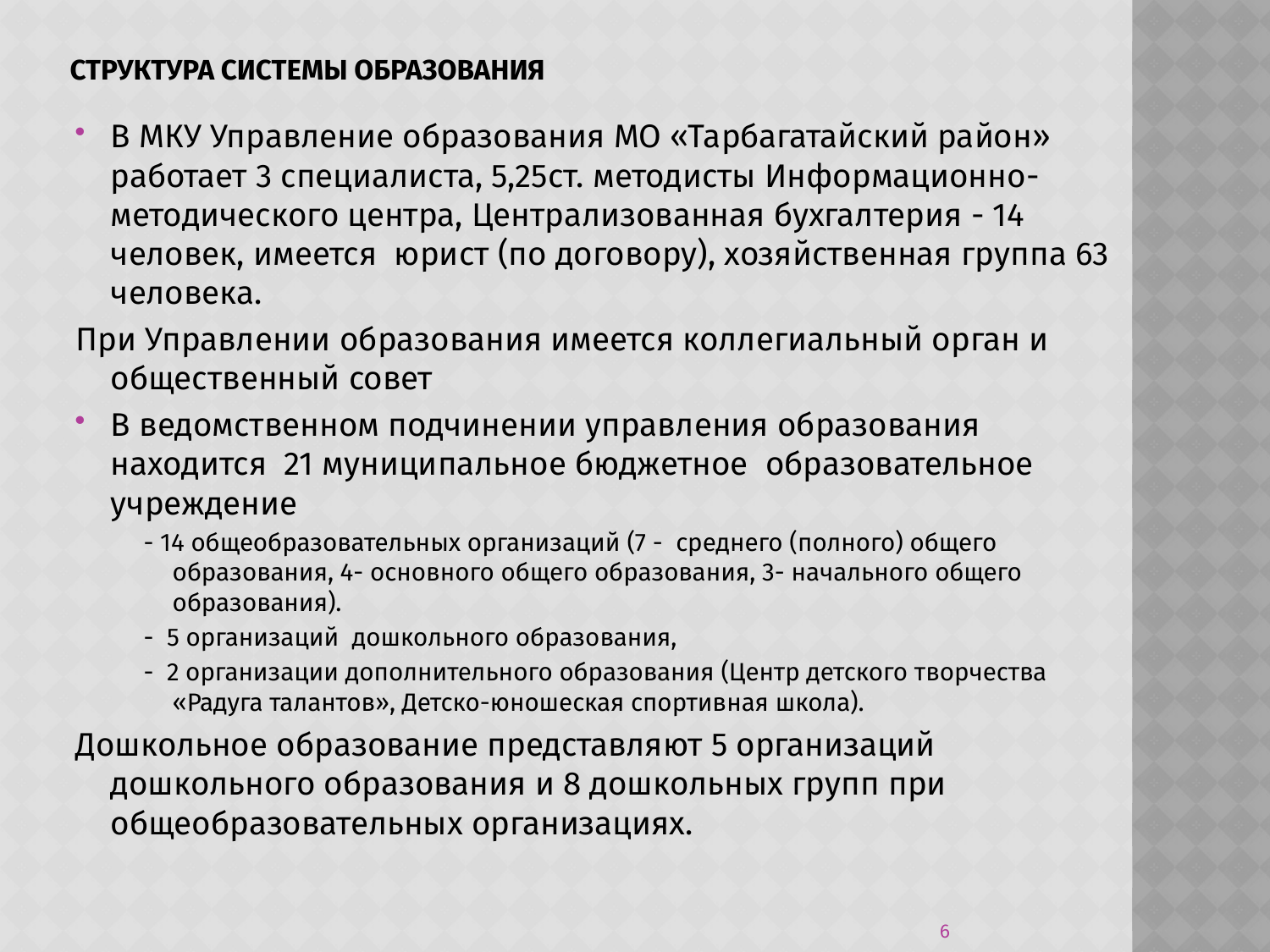

# СТРУКТУРА СИСТЕМЫ ОБРАЗОВАНИЯ
В МКУ Управление образования МО «Тарбагатайский район» работает 3 специалиста, 5,25ст. методисты Информационно-методического центра, Централизованная бухгалтерия - 14 человек, имеется  юрист (по договору), хозяйственная группа 63 человека.
При Управлении образования имеется коллегиальный орган и общественный совет
В ведомственном подчинении управления образования находится  21 муниципальное бюджетное  образовательное учреждение
- 14 общеобразовательных организаций (7 -  среднего (полного) общего образования, 4- основного общего образования, 3- начального общего образования).
-  5 организаций  дошкольного образования,
-  2 организации дополнительного образования (Центр детского творчества «Радуга талантов», Детско-юношеская спортивная школа).
Дошкольное образование представляют 5 организаций дошкольного образования и 8 дошкольных групп при общеобразовательных организациях.

6